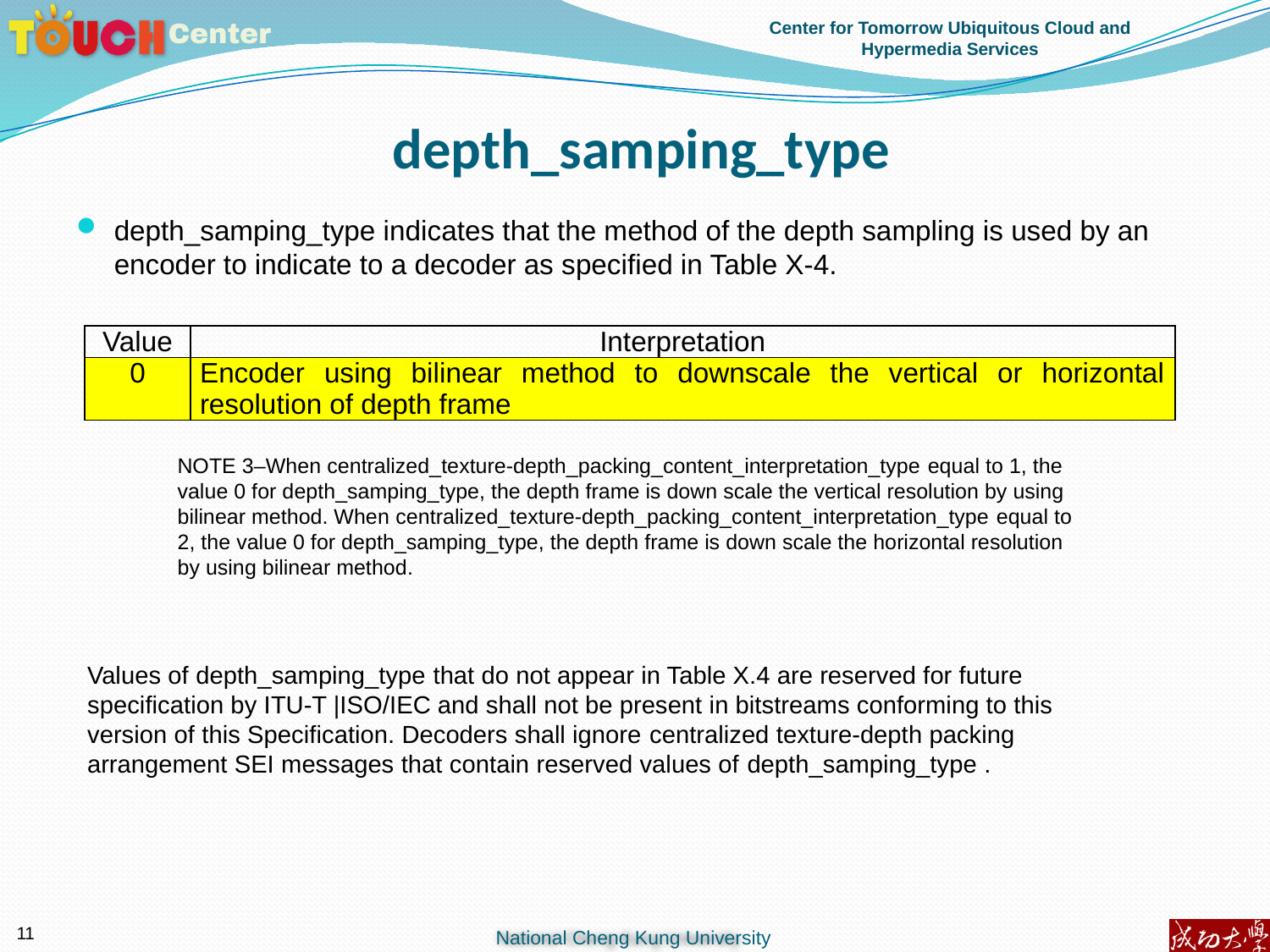

# depth_samping_type
depth_samping_type indicates that the method of the depth sampling is used by an encoder to indicate to a decoder as specified in Table X‑4.

| Value | Interpretation |
| --- | --- |
| 0 | Encoder using bilinear method to downscale the vertical or horizontal resolution of depth frame |
NOTE 3–When centralized_texture-depth_packing_content_interpretation_type equal to 1, the value 0 for depth_samping_type, the depth frame is down scale the vertical resolution by using bilinear method. When centralized_texture-depth_packing_content_interpretation_type equal to 2, the value 0 for depth_samping_type, the depth frame is down scale the horizontal resolution by using bilinear method.
Values of depth_samping_type that do not appear in Table X.4 are reserved for future specification by ITU-T |ISO/IEC and shall not be present in bitstreams conforming to this version of this Specification. Decoders shall ignore centralized texture-depth packing arrangement SEI messages that contain reserved values of depth_samping_type .